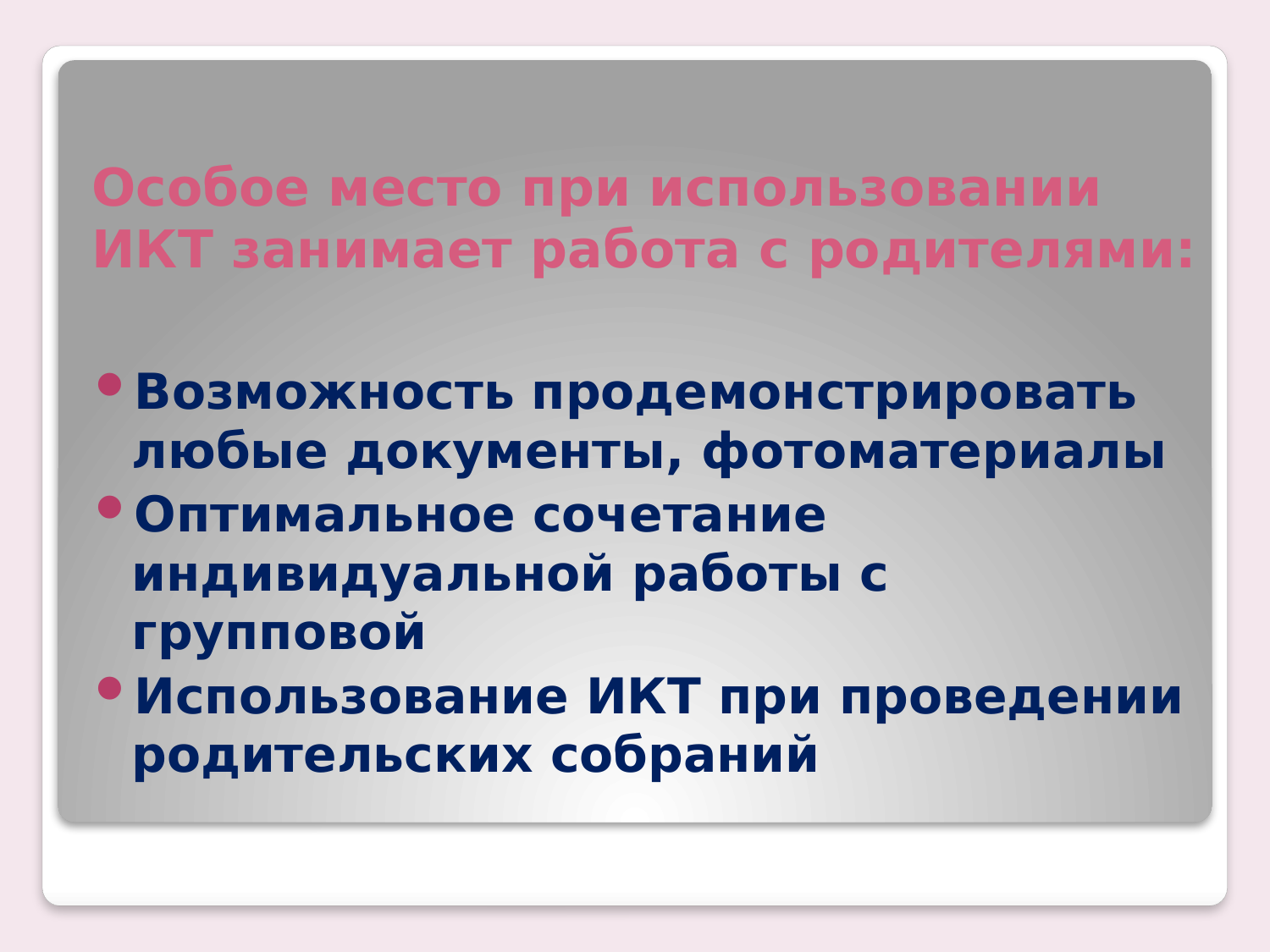

# Особое место при использовании ИКТ занимает работа с родителями:
Возможность продемонстрировать любые документы, фотоматериалы
Оптимальное сочетание индивидуальной работы с групповой
Использование ИКТ при проведении родительских собраний